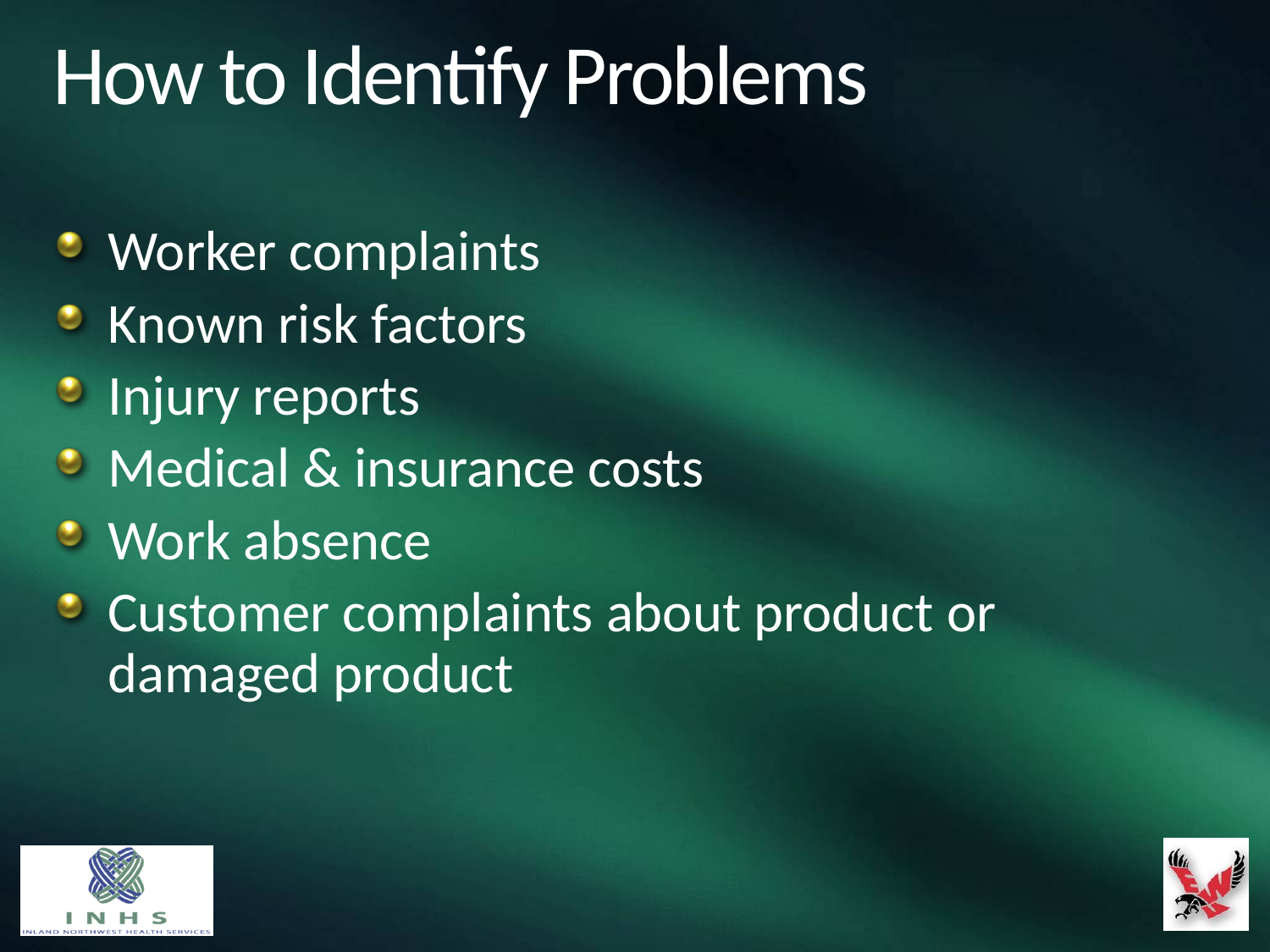

# How to Identify Problems
Worker complaints
Known risk factors
Injury reports
Medical & insurance costs
Work absence
Customer complaints about product or damaged product